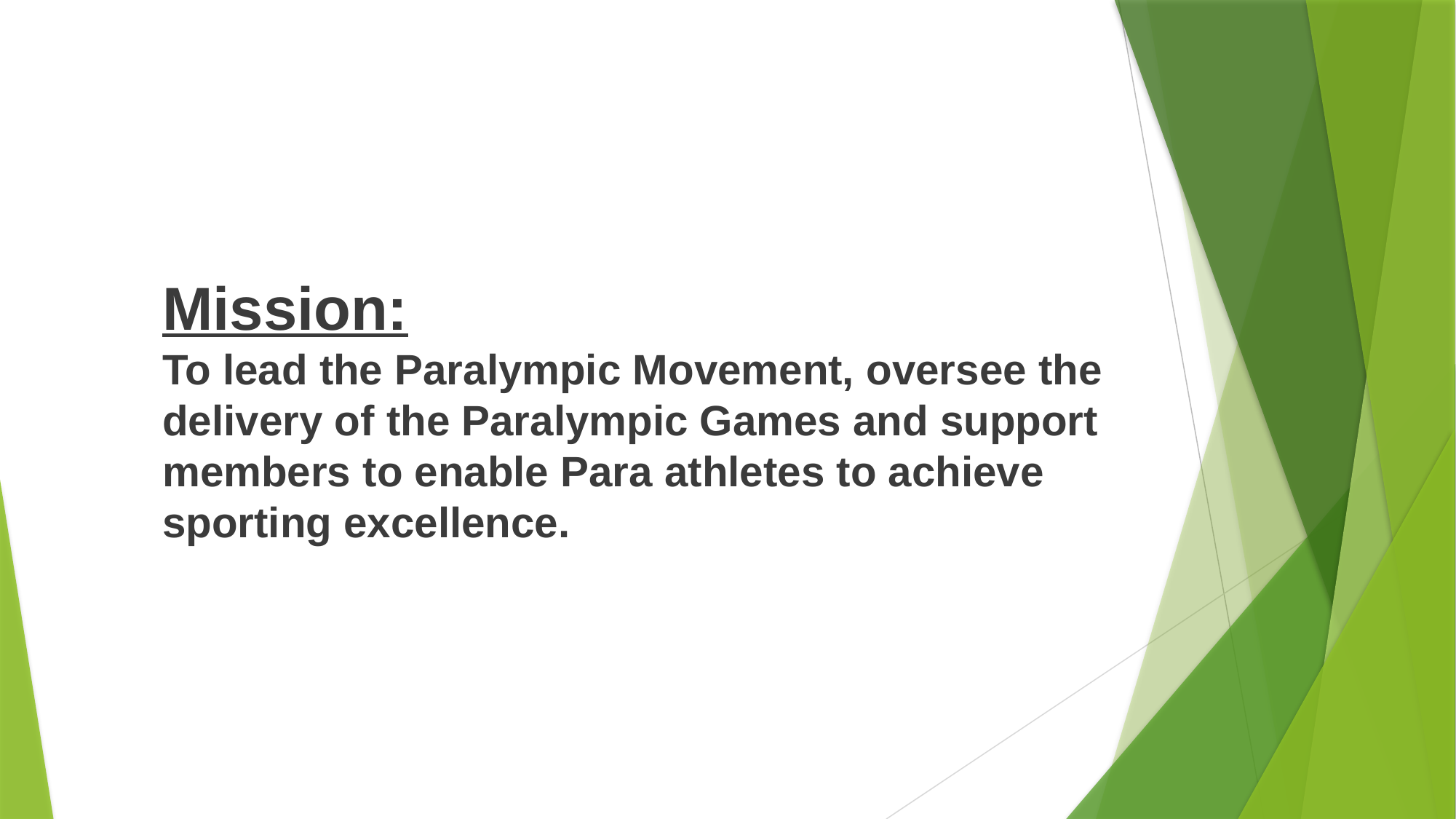

Mission:
To lead the Paralympic Movement, oversee the delivery of the Paralympic Games and support members to enable Para athletes to achieve sporting excellence.